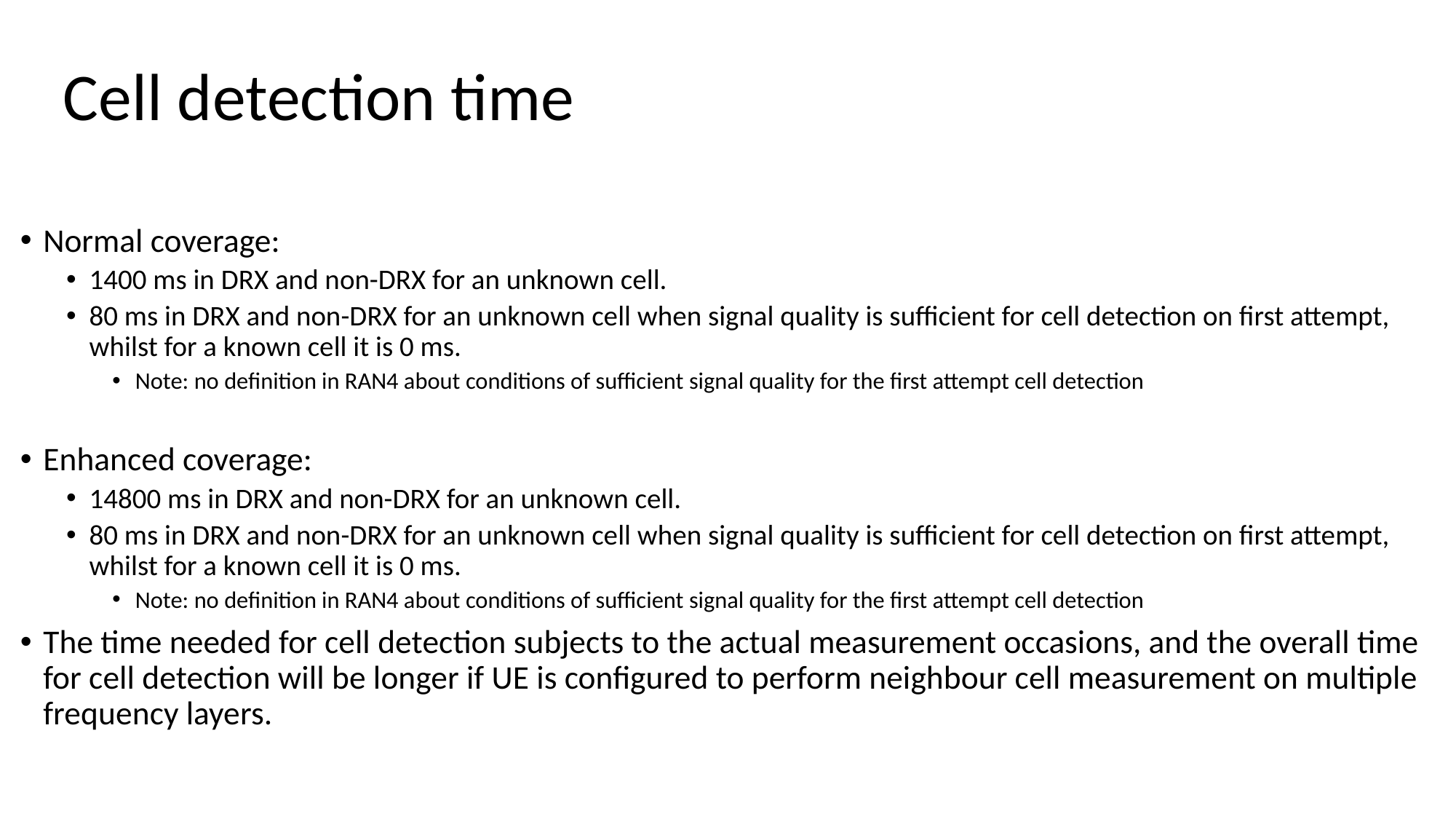

# Cell detection time
Normal coverage:
1400 ms in DRX and non-DRX for an unknown cell.
80 ms in DRX and non-DRX for an unknown cell when signal quality is sufficient for cell detection on first attempt, whilst for a known cell it is 0 ms.
Note: no definition in RAN4 about conditions of sufficient signal quality for the first attempt cell detection

Enhanced coverage:
14800 ms in DRX and non-DRX for an unknown cell.
80 ms in DRX and non-DRX for an unknown cell when signal quality is sufficient for cell detection on first attempt, whilst for a known cell it is 0 ms.
Note: no definition in RAN4 about conditions of sufficient signal quality for the first attempt cell detection
The time needed for cell detection subjects to the actual measurement occasions, and the overall time for cell detection will be longer if UE is configured to perform neighbour cell measurement on multiple frequency layers.